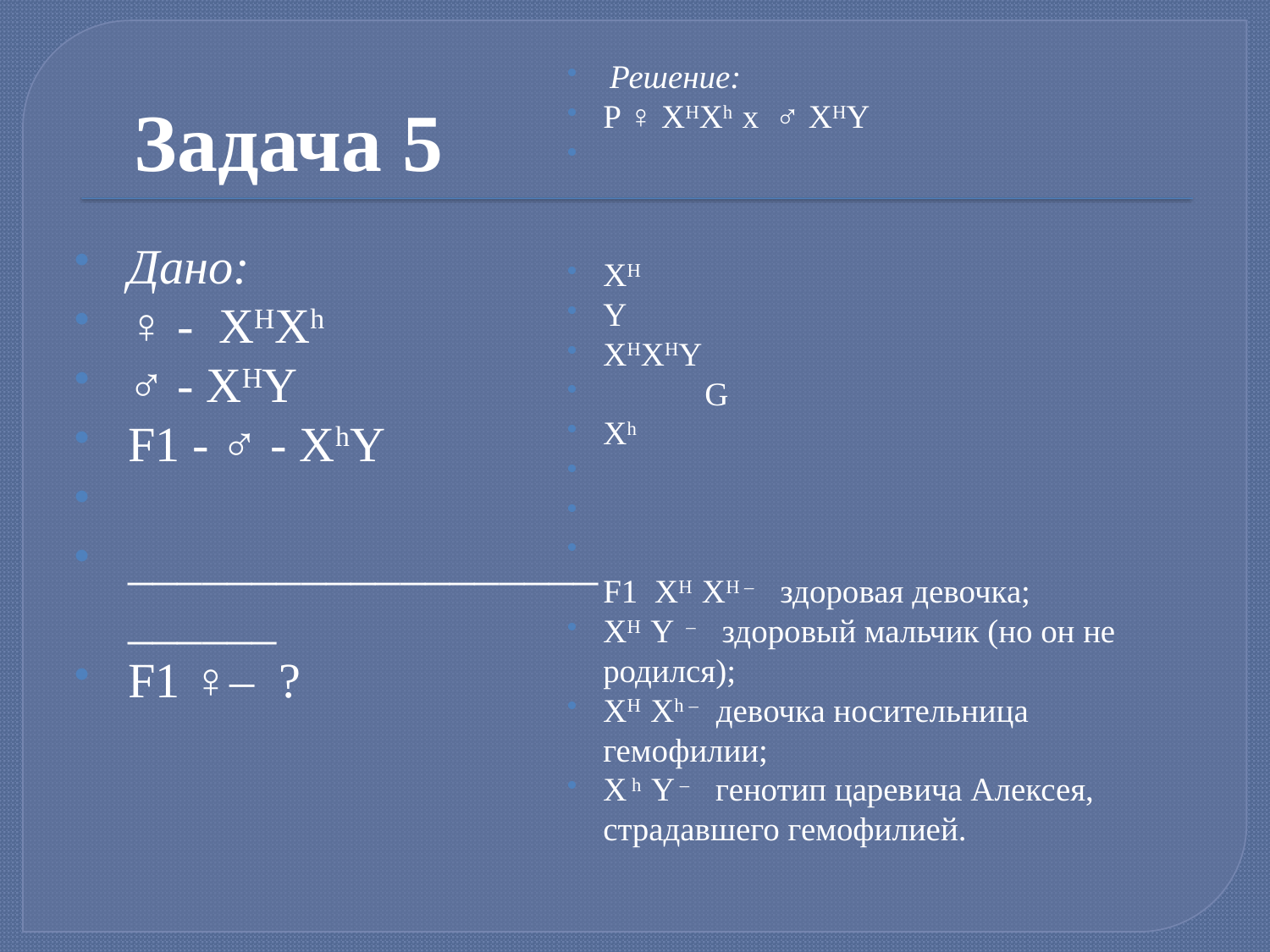

# Задача 5
 Решение:
P ♀ XHХh  х  ♂ XHY

XH
Y
XHXHY
 	  G
Хh

F1  XH  XH –    здоровая девочка;
XH  Y  –    здоровый мальчик (но он не родился);
XH  Xh –   девочка носительница гемофилии;
X h  Y –    генотип царевича Алексея, страдавшего гемофилией.

Дано:
♀ -  XHХh
♂ - XHY
F1 - ♂ - XhY

_________________________
F1 ♀–  ?